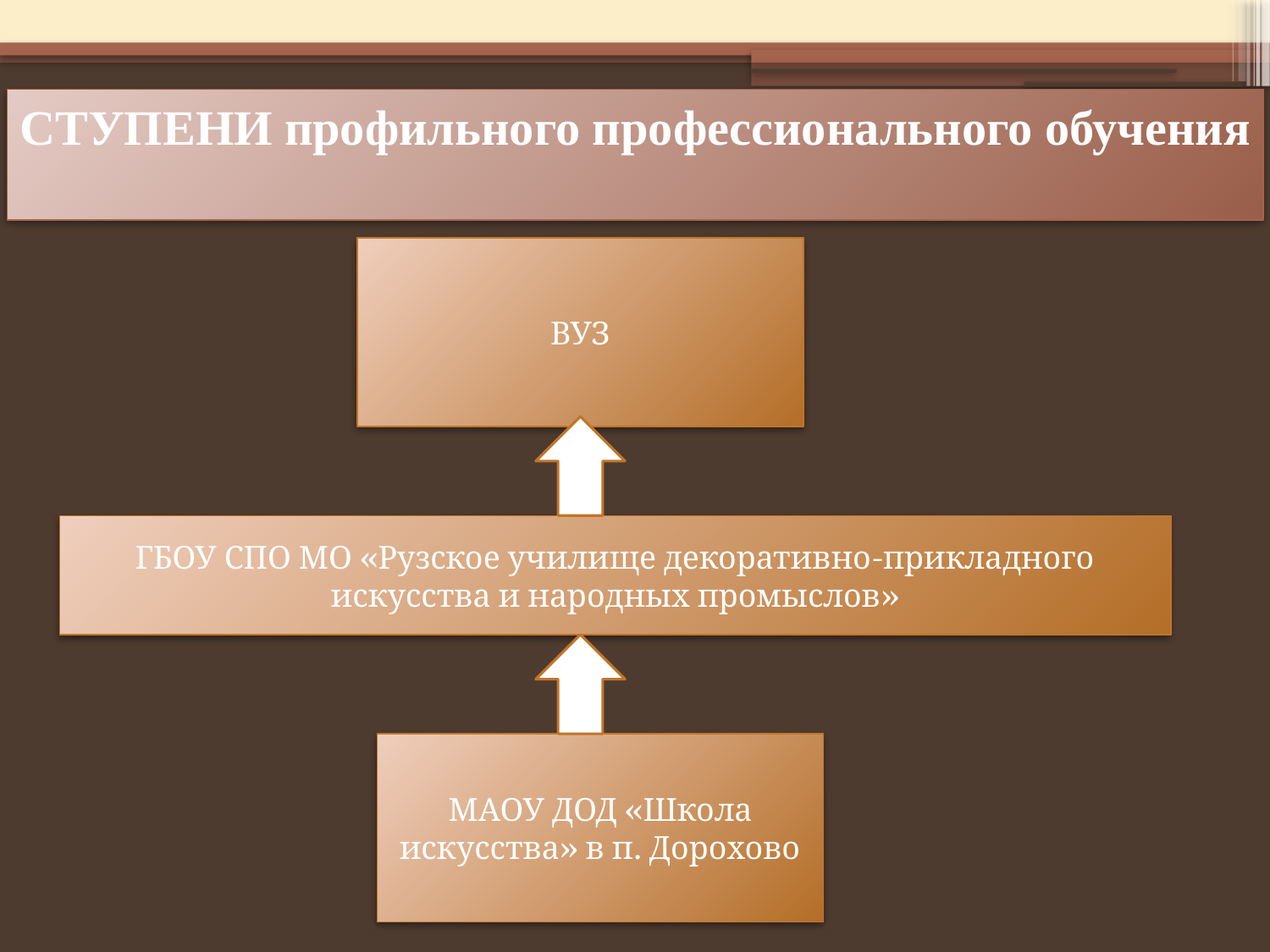

СТУПЕНИ профильного профессионального обучения

ВУЗ

ГБОУ СПО МО «Рузское училище декоративно-прикладного искусства и народных промыслов»

МАОУ ДОД «Школа искусства» в п. Дорохово